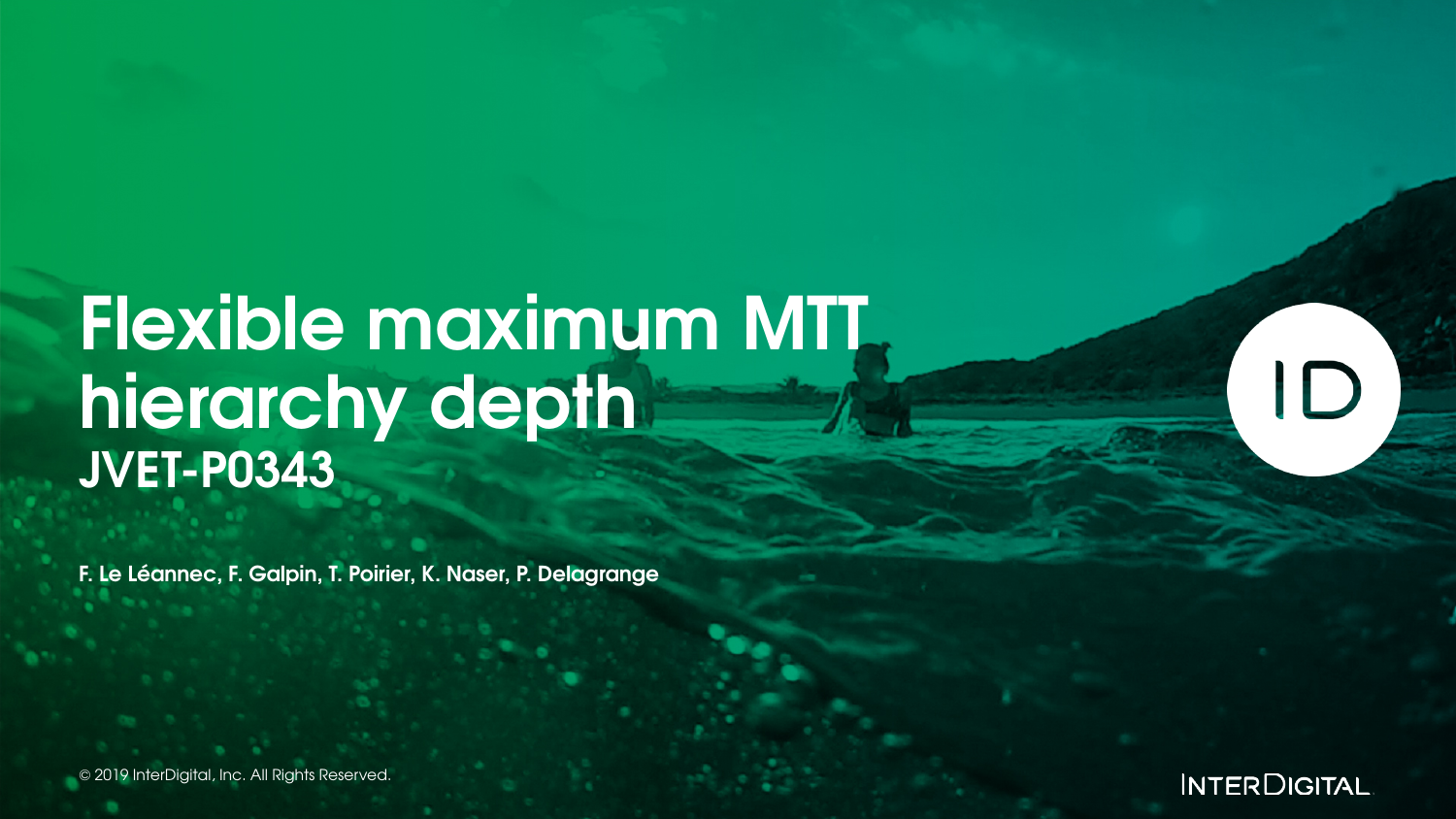

Flexible maximum MTT hierarchy depth
JVET-P0343

F. Le Léannec, F. Galpin, T. Poirier, K. Naser, P. Delagrange